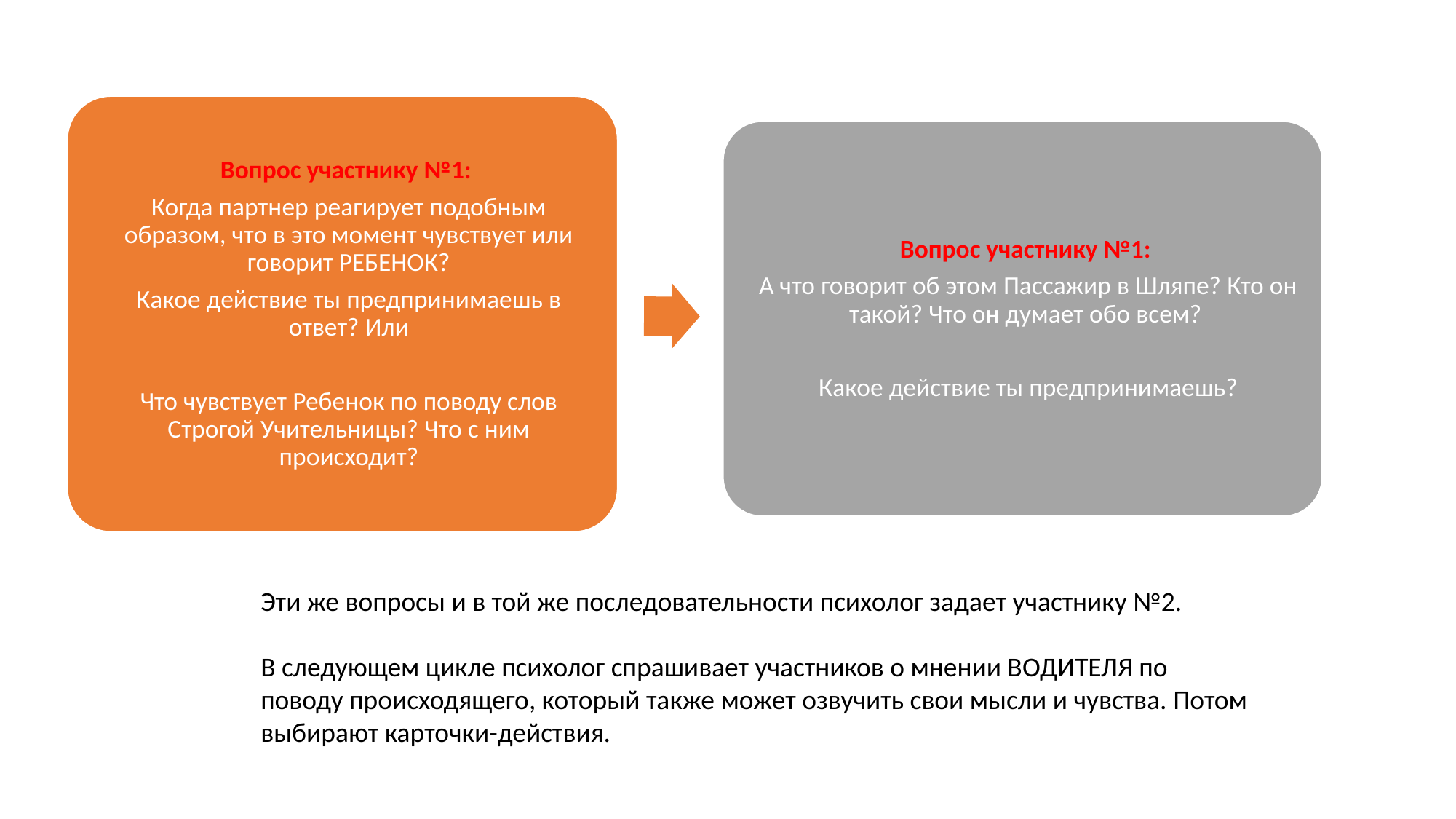

Вопрос участнику №1:
Когда партнер реагирует подобным образом, что в это момент чувствует или говорит РЕБЕНОК?
Какое действие ты предпринимаешь в ответ? Или

Что чувствует Ребенок по поводу слов Строгой Учительницы? Что с ним происходит?

Вопрос участнику №1:
А что говорит об этом Пассажир в Шляпе? Кто он такой? Что он думает обо всем?

Какое действие ты предпринимаешь?
Эти же вопросы и в той же последовательности психолог задает участнику №2.

В следующем цикле психолог спрашивает участников о мнении ВОДИТЕЛЯ по поводу происходящего, который также может озвучить свои мысли и чувства. Потом выбирают карточки-действия.